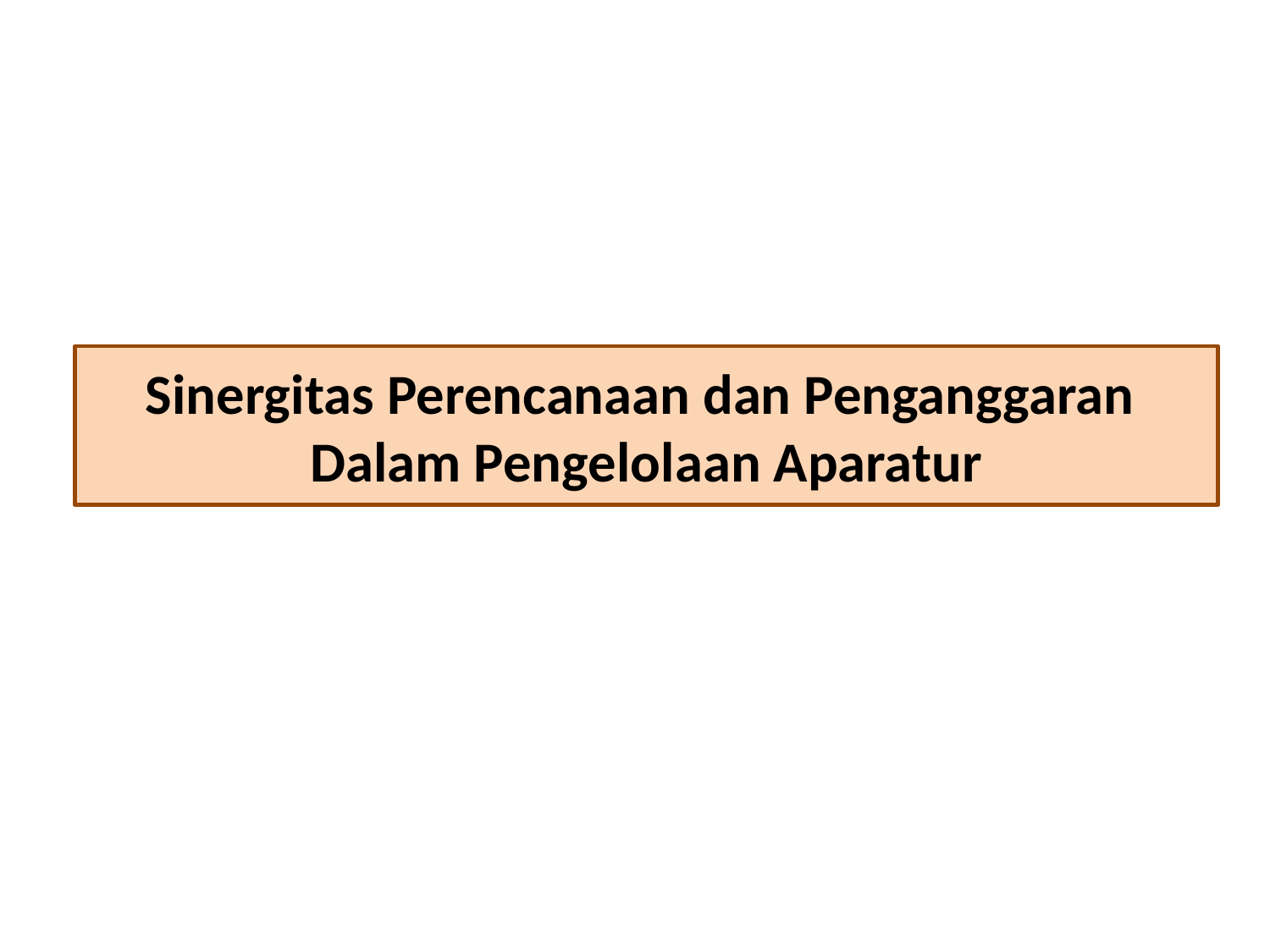

# Sinergitas Perencanaan dan Penganggaran Dalam Pengelolaan Aparatur